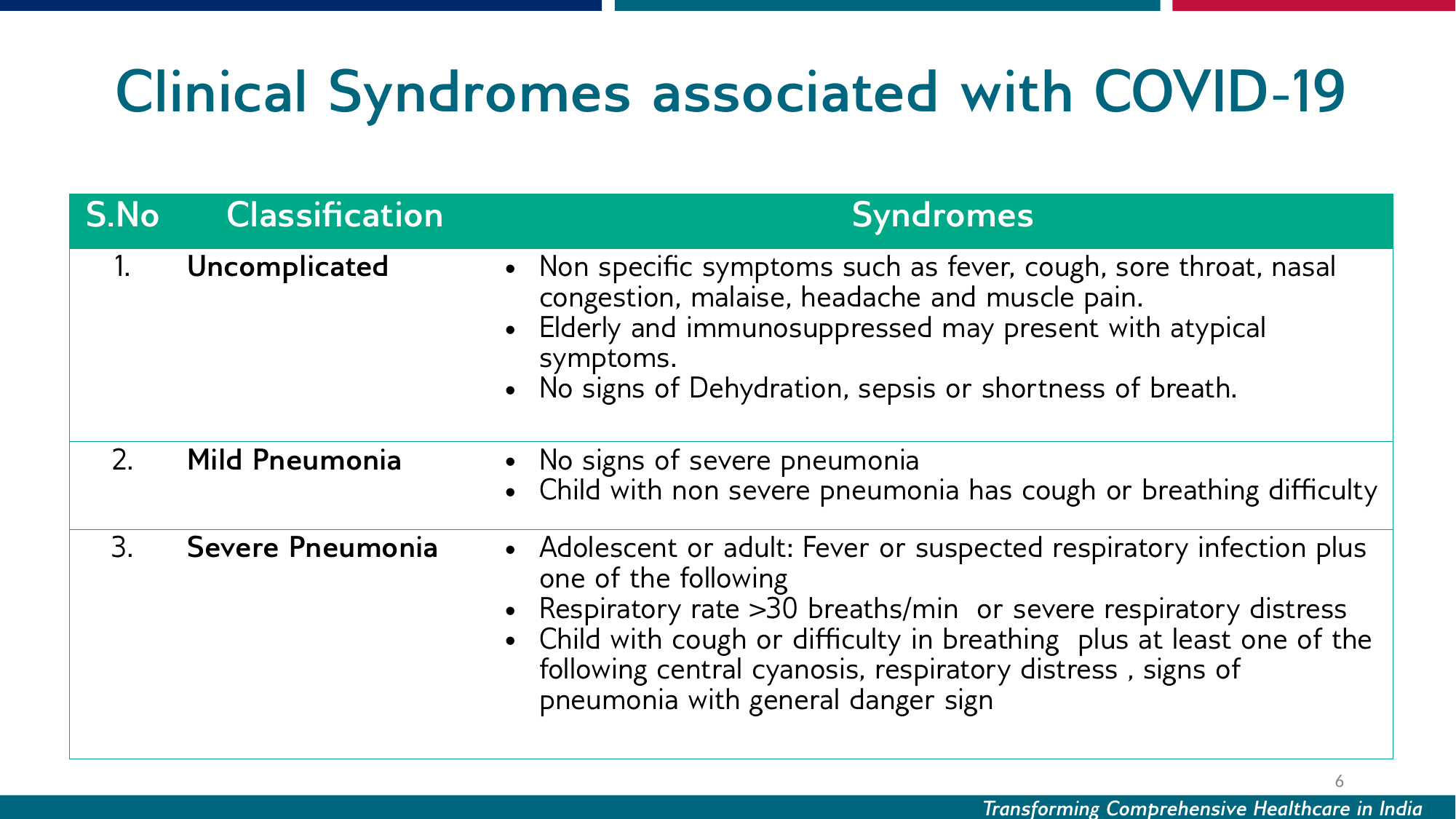

Clinical Syndromes associated with COVID-19
| S.No | Classification | Syndromes |
| --- | --- | --- |
| 1. | Uncomplicated | Non specific symptoms such as fever, cough, sore throat, nasal congestion, malaise, headache and muscle pain. Elderly and immunosuppressed may present with atypical symptoms. No signs of Dehydration, sepsis or shortness of breath. |
| 2. | Mild Pneumonia | No signs of severe pneumonia Child with non severe pneumonia has cough or breathing difficulty |
| 3. | Severe Pneumonia | Adolescent or adult: Fever or suspected respiratory infection plus one of the following Respiratory rate >30 breaths/min or severe respiratory distress Child with cough or difficulty in breathing plus at least one of the following central cyanosis, respiratory distress , signs of pneumonia with general danger sign |
6